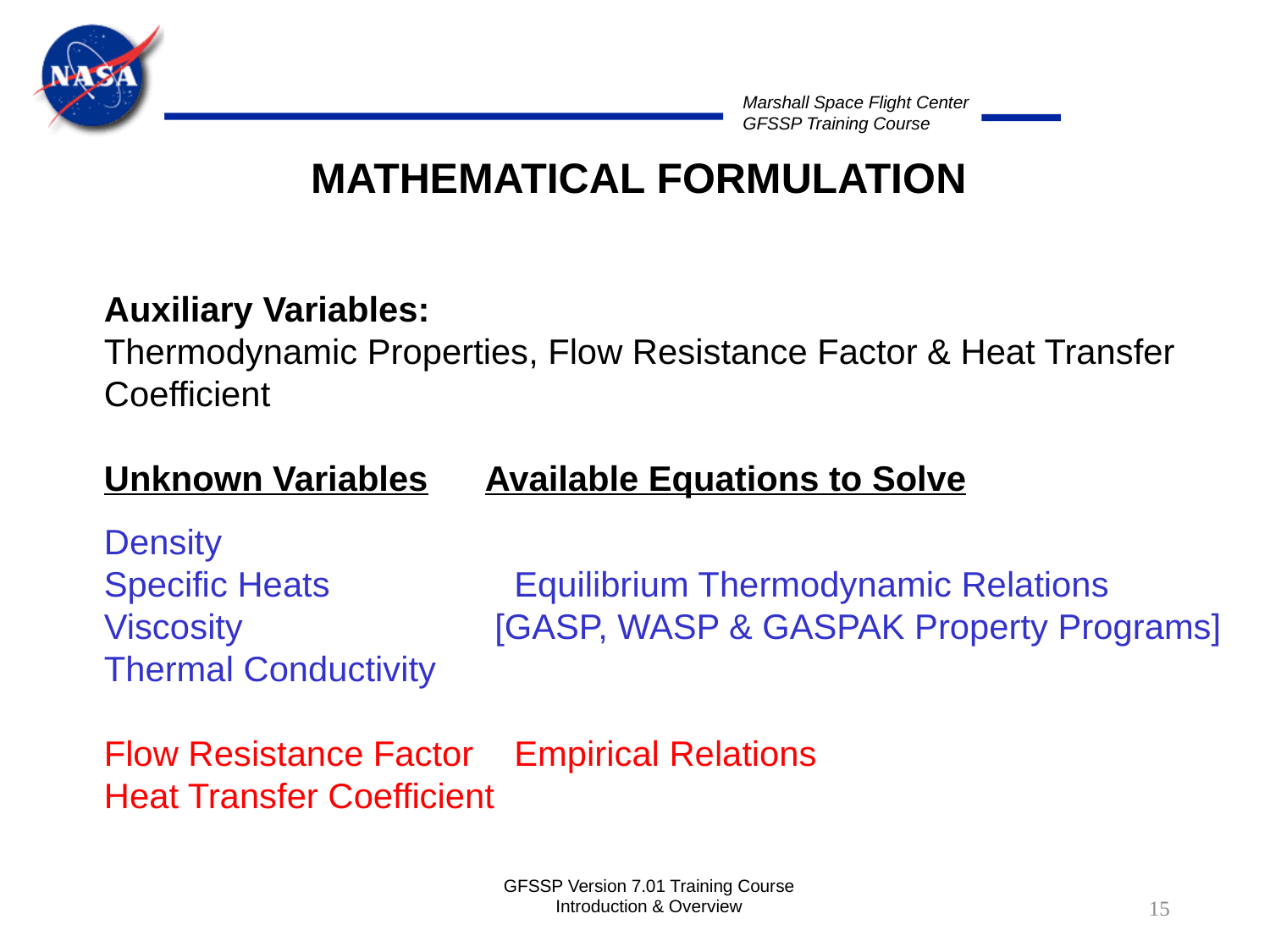

MATHEMATICAL FORMULATION

Auxiliary Variables:
Thermodynamic Properties, Flow Resistance Factor & Heat Transfer Coefficient

Unknown Variables	Available Equations to Solve

Density
Specific Heats		   Equilibrium Thermodynamic Relations
Viscosity		 [GASP, WASP & GASPAK Property Programs]
Thermal Conductivity

Flow Resistance Factor	   Empirical Relations
Heat Transfer Coefficient
GFSSP Version 7.01 Training Course Introduction & Overview
15